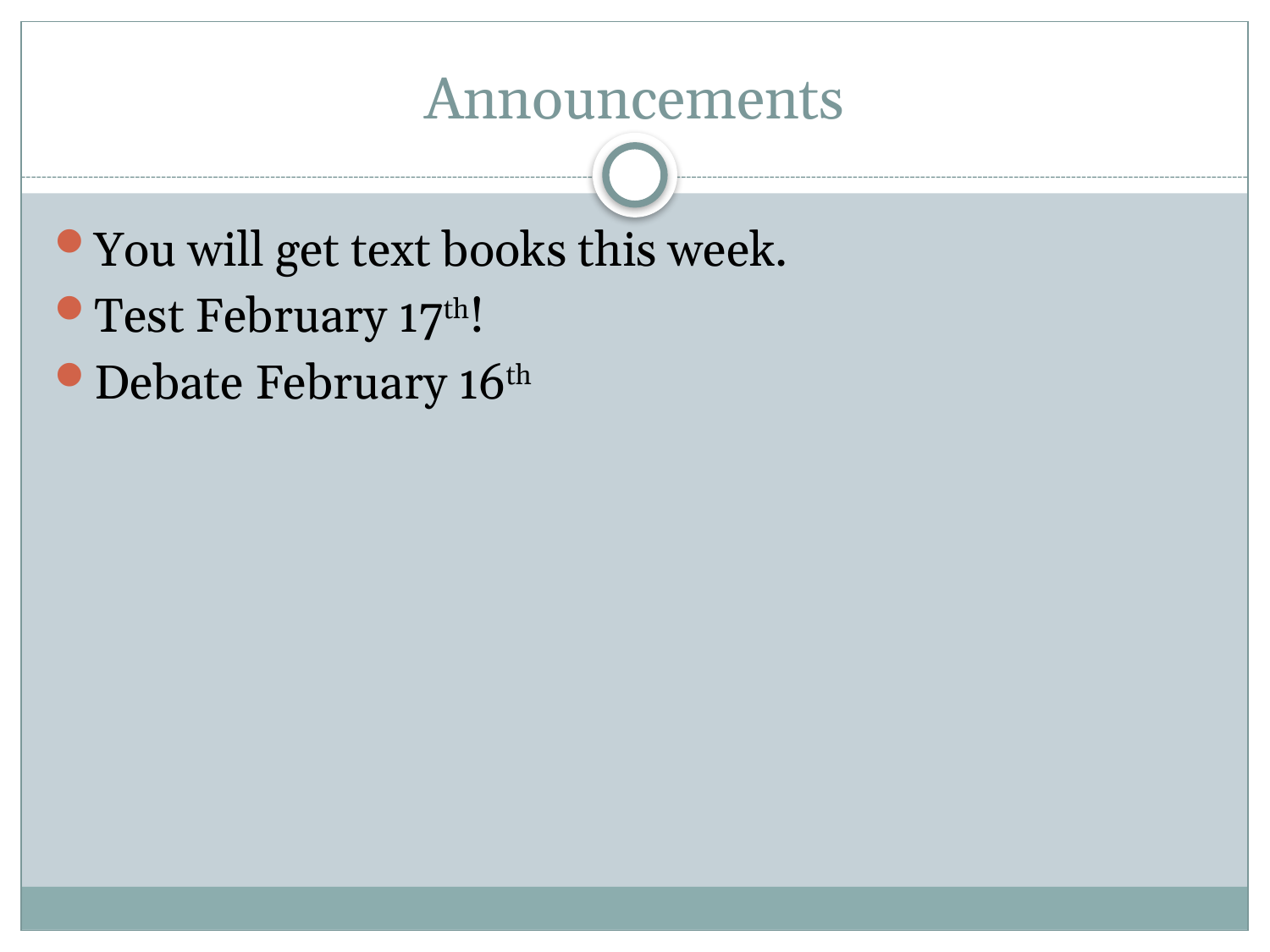

# Announcements
You will get text books this week.
Test February 17th!
Debate February 16th